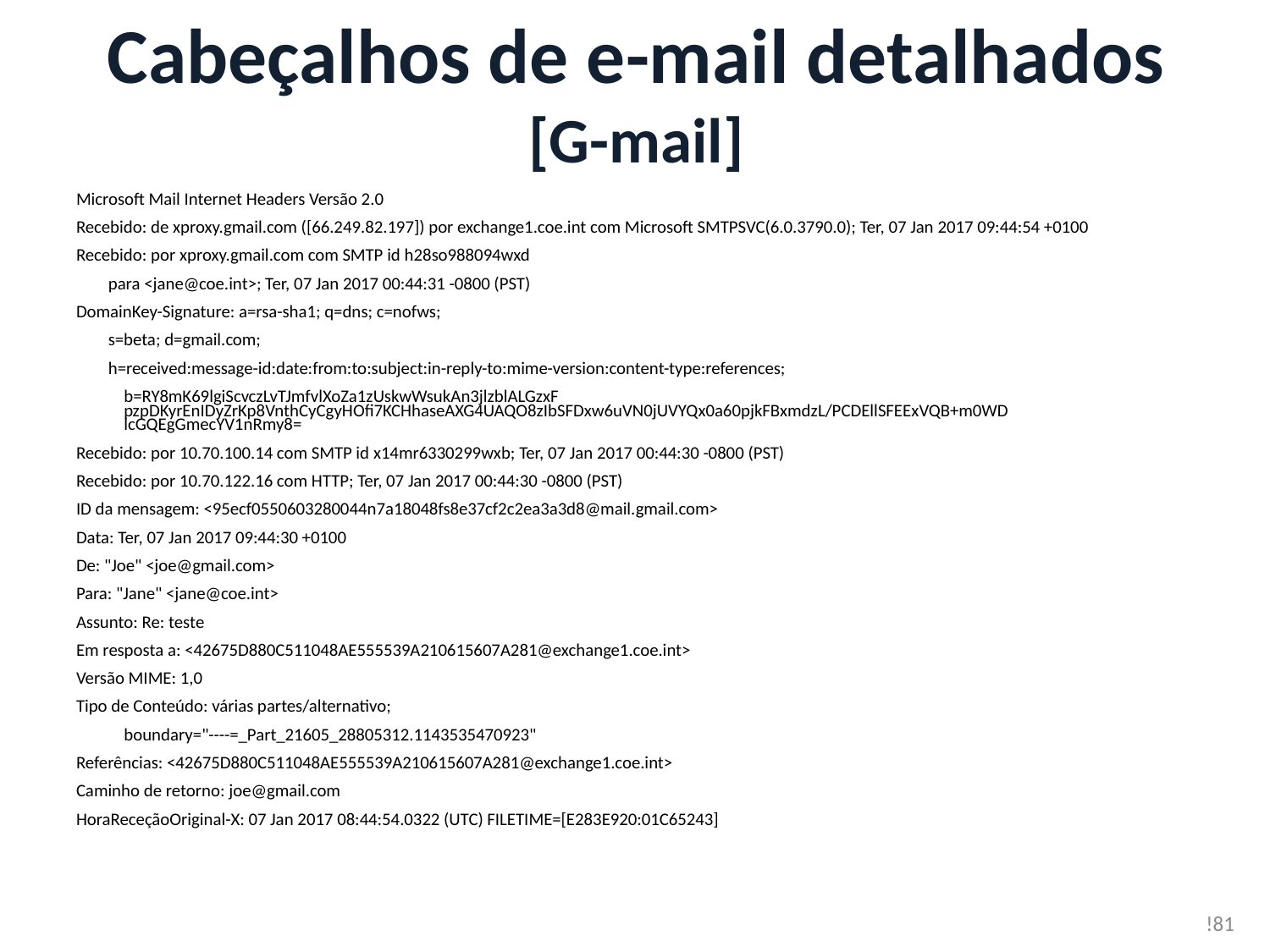

# Cabeçalhos de e-mail detalhados [G-mail]
Microsoft Mail Internet Headers Versão 2.0

Recebido: de xproxy.gmail.com ([66.249.82.197]) por exchange1.coe.int com Microsoft SMTPSVC(6.0.3790.0); Ter, 07 Jan 2017 09:44:54 +0100

Recebido: por xproxy.gmail.com com SMTP id h28so988094wxd

        para <jane@coe.int>; Ter, 07 Jan 2017 00:44:31 -0800 (PST)

DomainKey-Signature: a=rsa-sha1; q=dns; c=nofws;

        s=beta; d=gmail.com;

        h=received:message-id:date:from:to:subject:in-reply-to:mime-version:content-type:references;

	b=RY8mK69lgiScvczLvTJmfvlXoZa1zUskwWsukAn3jlzblALGzxF
	pzpDKyrEnIDyZrKp8VnthCyCgyHOfi7KCHhaseAXG4UAQO8zIbSFDxw6uVN0jUVYQx0a60pjkFBxmdzL/PCDEllSFEExVQB+m0WD
	lcGQEgGmecYV1nRmy8=

Recebido: por 10.70.100.14 com SMTP id x14mr6330299wxb; Ter, 07 Jan 2017 00:44:30 -0800 (PST)

Recebido: por 10.70.122.16 com HTTP; Ter, 07 Jan 2017 00:44:30 -0800 (PST)

ID da mensagem: <95ecf0550603280044n7a18048fs8e37cf2c2ea3a3d8@mail.gmail.com>

Data: Ter, 07 Jan 2017 09:44:30 +0100

De: "Joe" <joe@gmail.com>

Para: "Jane" <jane@coe.int>

Assunto: Re: teste

Em resposta a: <42675D880C511048AE555539A210615607A281@exchange1.coe.int>

Versão MIME: 1,0

Tipo de Conteúdo: várias partes/alternativo;

	boundary="----=_Part_21605_28805312.1143535470923"

Referências: <42675D880C511048AE555539A210615607A281@exchange1.coe.int>

Caminho de retorno: joe@gmail.com

HoraReceçãoOriginal-X: 07 Jan 2017 08:44:54.0322 (UTC) FILETIME=[E283E920:01C65243]
!81